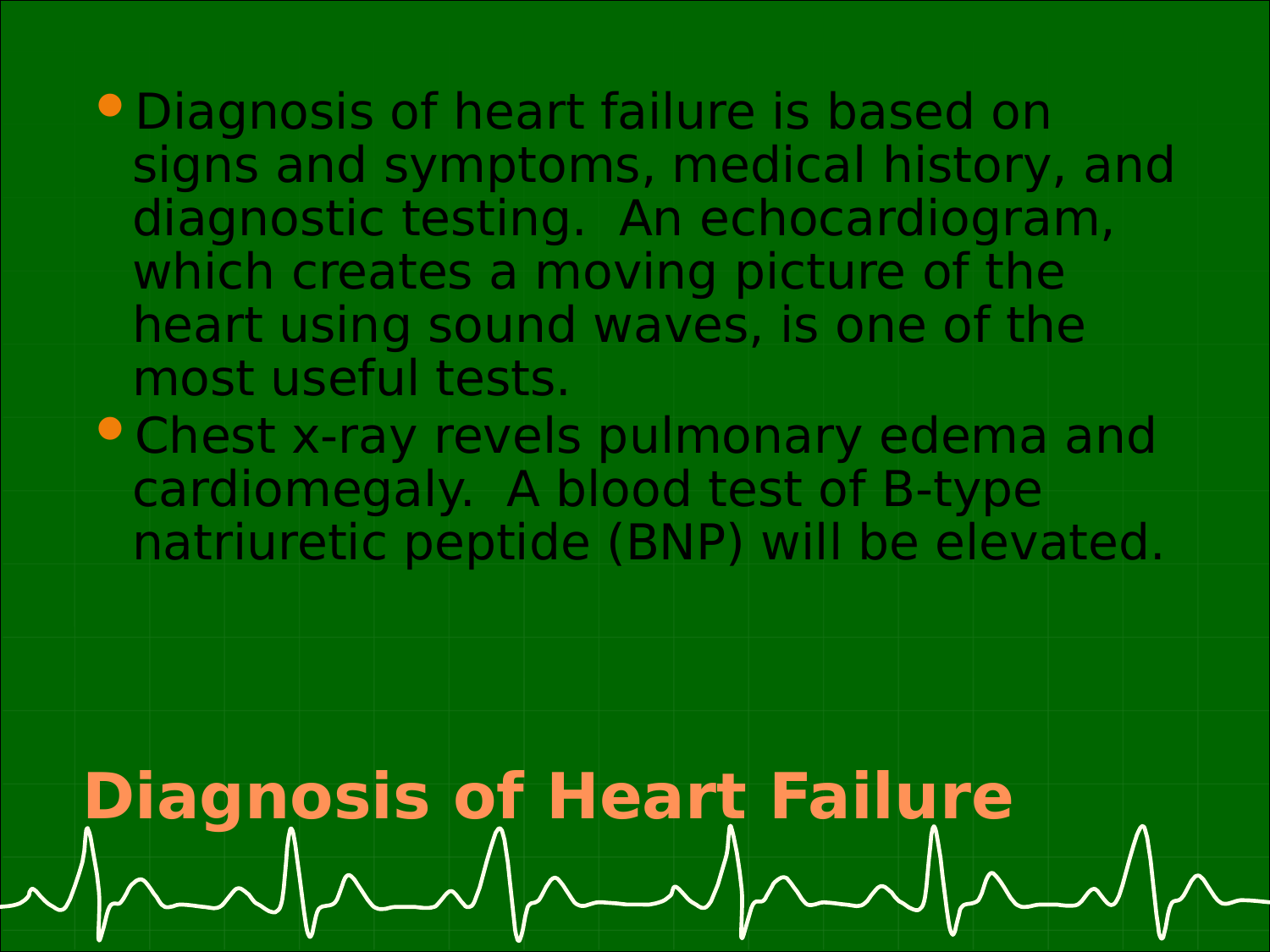

Diagnosis of heart failure is based on signs and symptoms, medical history, and diagnostic testing.  An echocardiogram, which creates a moving picture of the heart using sound waves, is one of the most useful tests.
Chest x-ray revels pulmonary edema and cardiomegaly.  A blood test of B-type natriuretic peptide (BNP) will be elevated.

# Diagnosis of Heart Failure